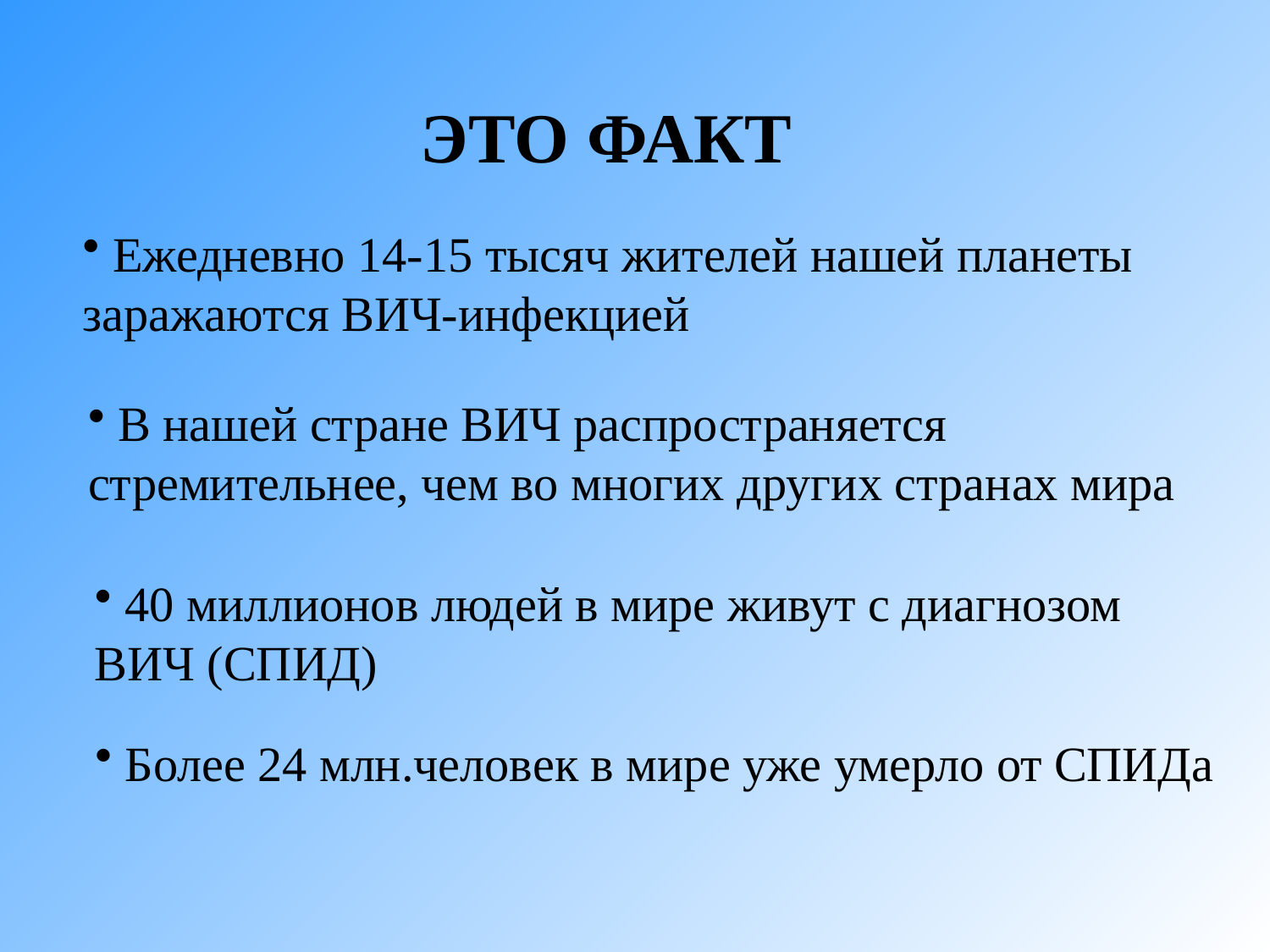

ЭТО ФАКТ
Ежедневно 14-15 тысяч жителей нашей планеты
заражаются ВИЧ-инфекцией
В нашей стране ВИЧ распространяется
стремительнее, чем во многих других странах мира
40 миллионов людей в мире живут с диагнозом
ВИЧ (СПИД)
Более 24 млн.человек в мире уже умерло от СПИДа